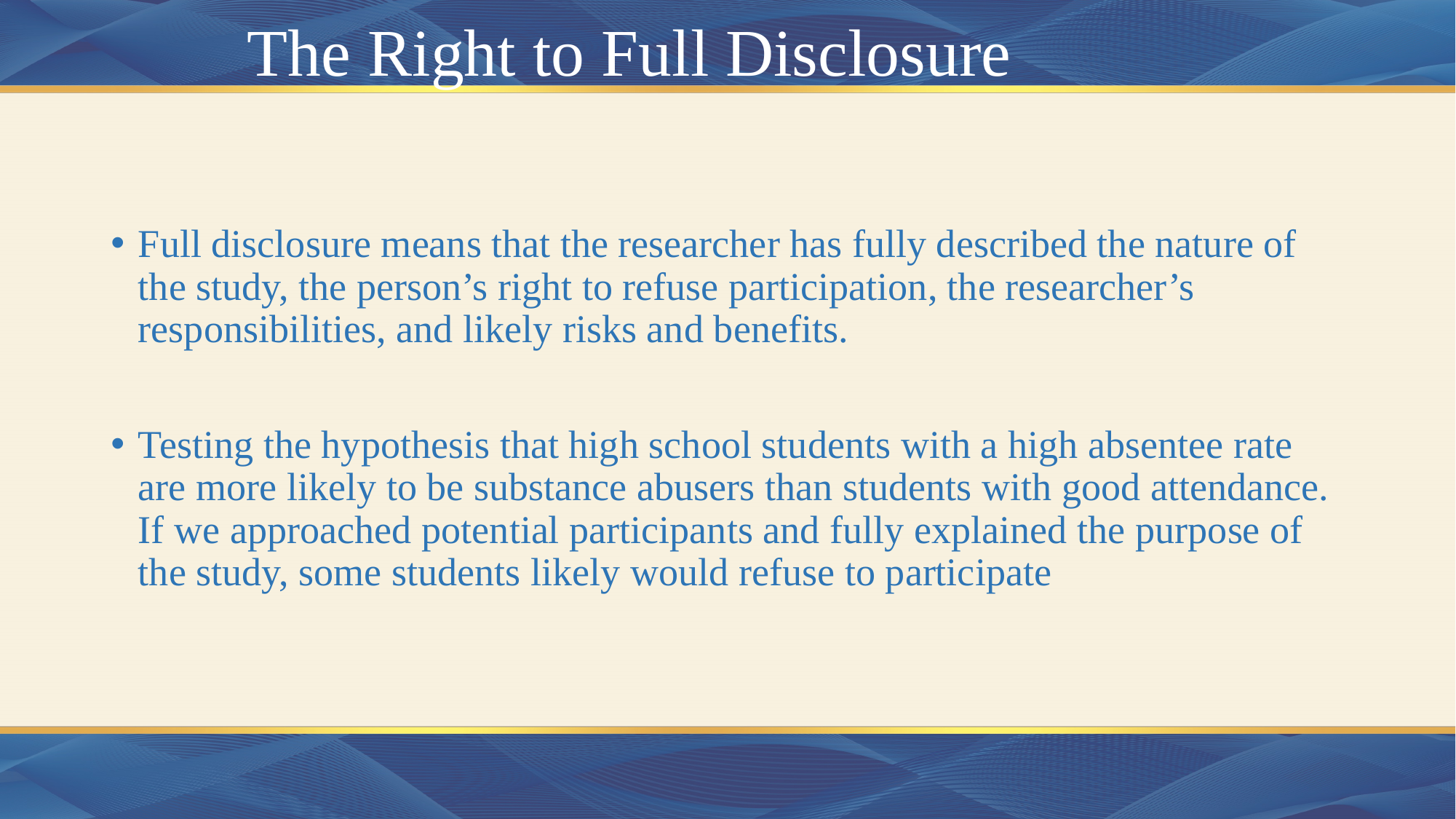

# The Right to Full Disclosure
Full disclosure means that the researcher has fully described the nature of the study, the person’s right to refuse participation, the researcher’s responsibilities, and likely risks and benefits.

Testing the hypothesis that high school students with a high absentee rate are more likely to be substance abusers than students with good attendance. If we approached potential participants and fully explained the purpose of the study, some students likely would refuse to participate